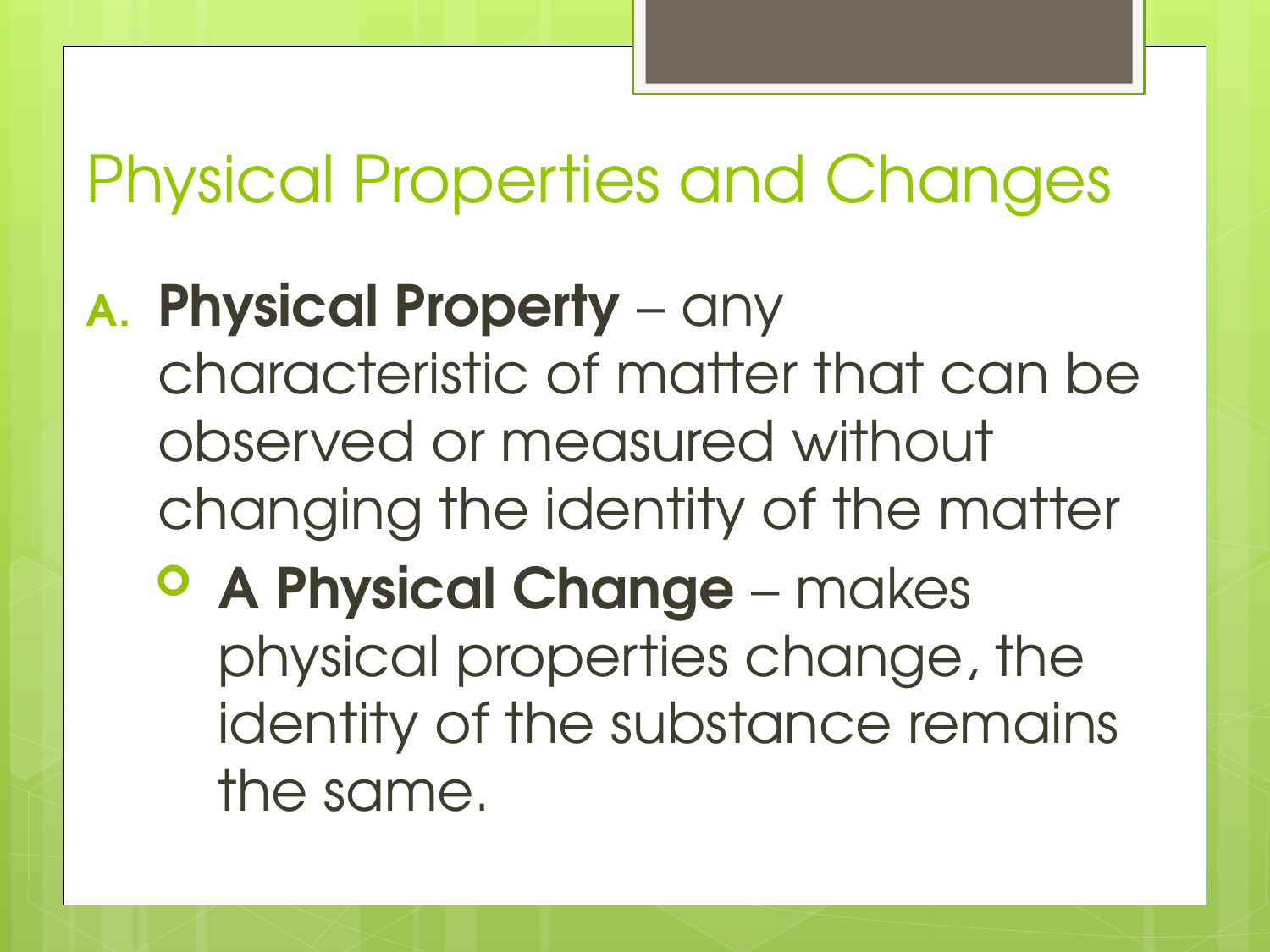

# Physical Properties and Changes
Physical Property – any characteristic of matter that can be observed or measured without changing the identity of the matter
A Physical Change – makes physical properties change, the identity of the substance remains the same.